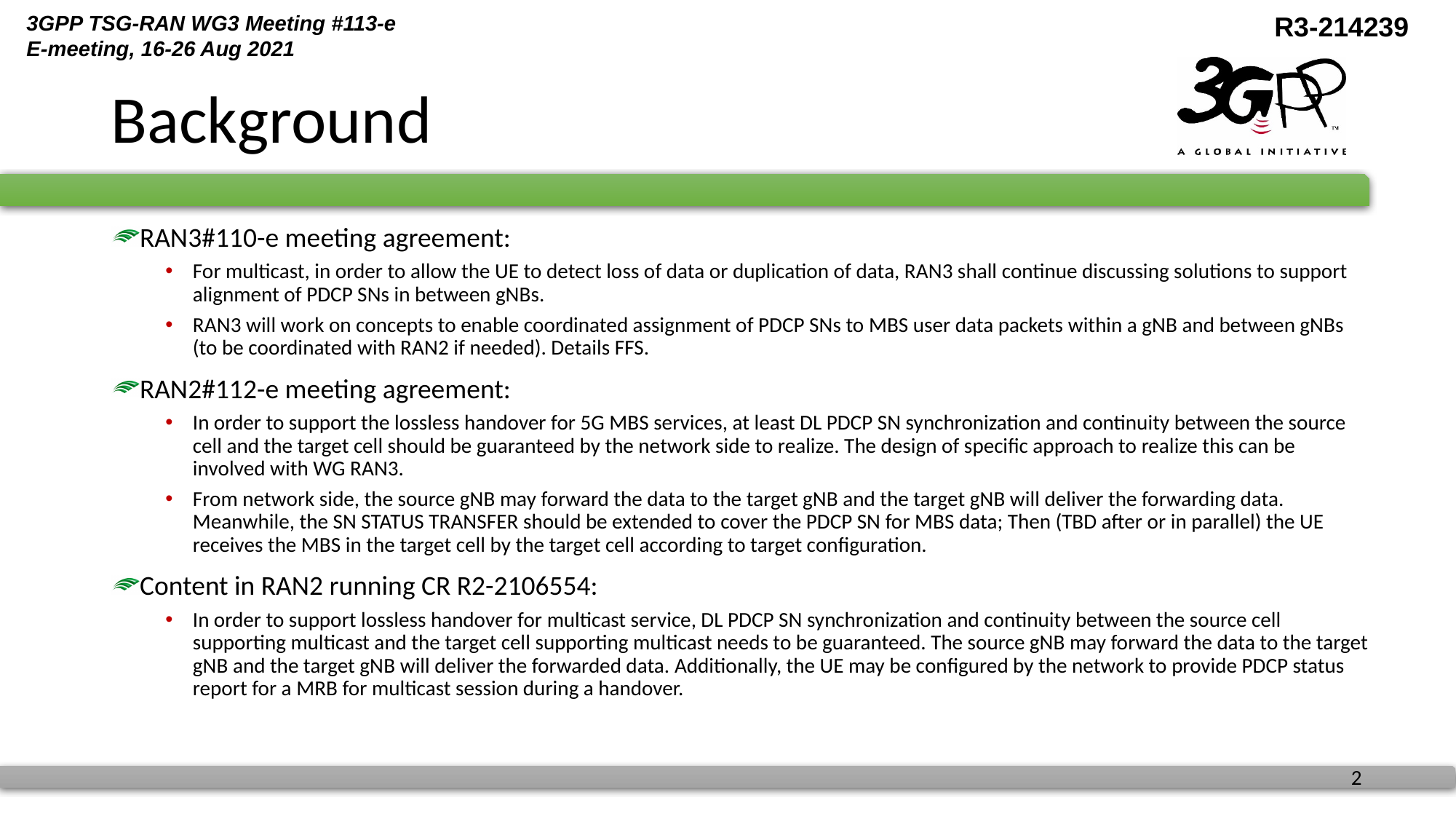

# Background
RAN3#110-e meeting agreement:
For multicast, in order to allow the UE to detect loss of data or duplication of data, RAN3 shall continue discussing solutions to support alignment of PDCP SNs in between gNBs.
RAN3 will work on concepts to enable coordinated assignment of PDCP SNs to MBS user data packets within a gNB and between gNBs (to be coordinated with RAN2 if needed). Details FFS.
RAN2#112-e meeting agreement:
In order to support the lossless handover for 5G MBS services, at least DL PDCP SN synchronization and continuity between the source cell and the target cell should be guaranteed by the network side to realize. The design of specific approach to realize this can be involved with WG RAN3.
From network side, the source gNB may forward the data to the target gNB and the target gNB will deliver the forwarding data. Meanwhile, the SN STATUS TRANSFER should be extended to cover the PDCP SN for MBS data; Then (TBD after or in parallel) the UE receives the MBS in the target cell by the target cell according to target configuration.
Content in RAN2 running CR R2-2106554:
In order to support lossless handover for multicast service, DL PDCP SN synchronization and continuity between the source cell supporting multicast and the target cell supporting multicast needs to be guaranteed. The source gNB may forward the data to the target gNB and the target gNB will deliver the forwarded data. Additionally, the UE may be configured by the network to provide PDCP status report for a MRB for multicast session during a handover.